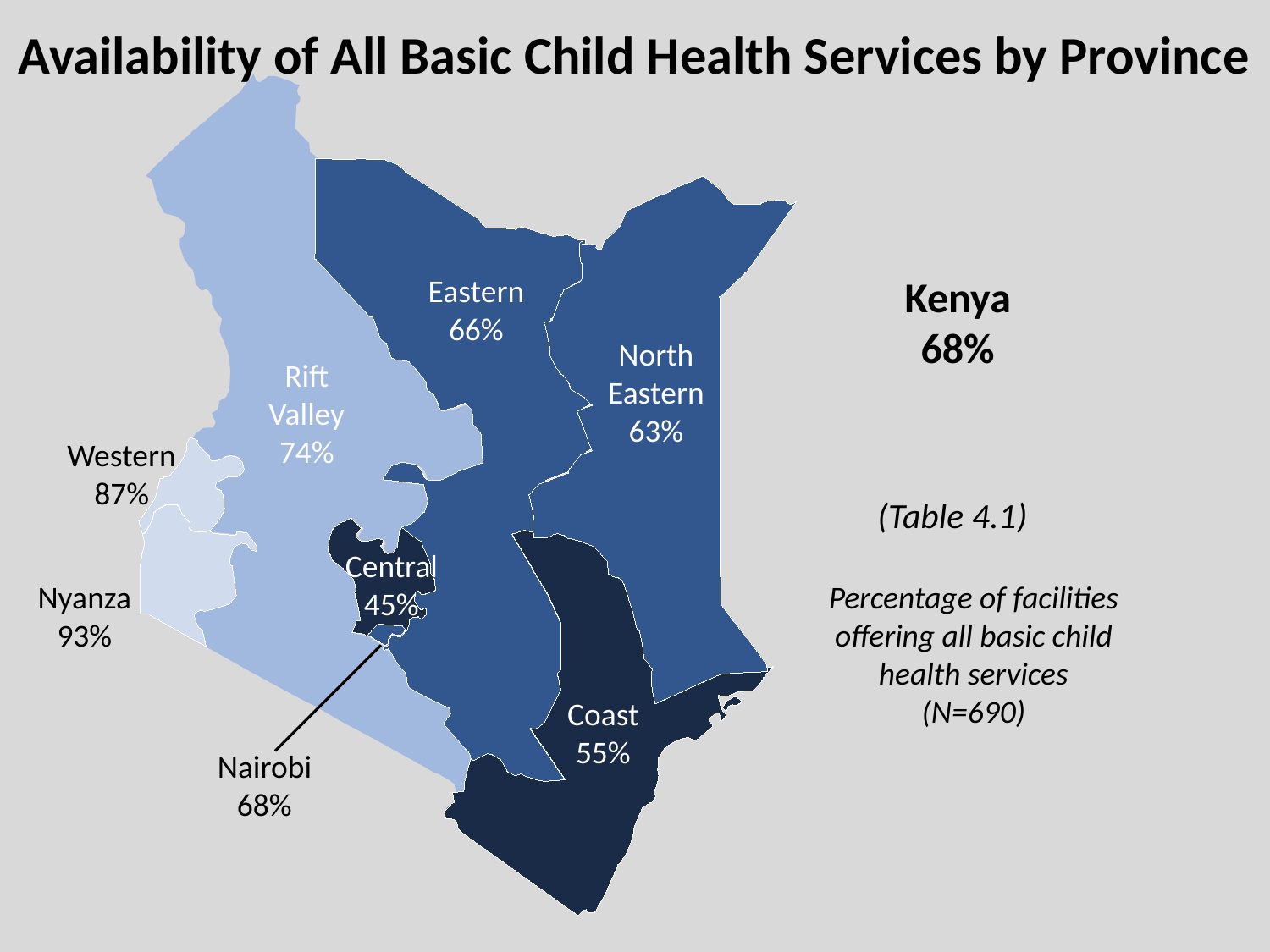

# Availability of All Basic Child Health Services by Province

Eastern
66%
Kenya
68%
North Eastern
63%
Rift Valley
74%
Western
87%
(Table 4.1)
Central
45%
Nyanza
93%
Percentage of facilities offering all basic child health services
(N=690)
Coast
55%
Nairobi
68%